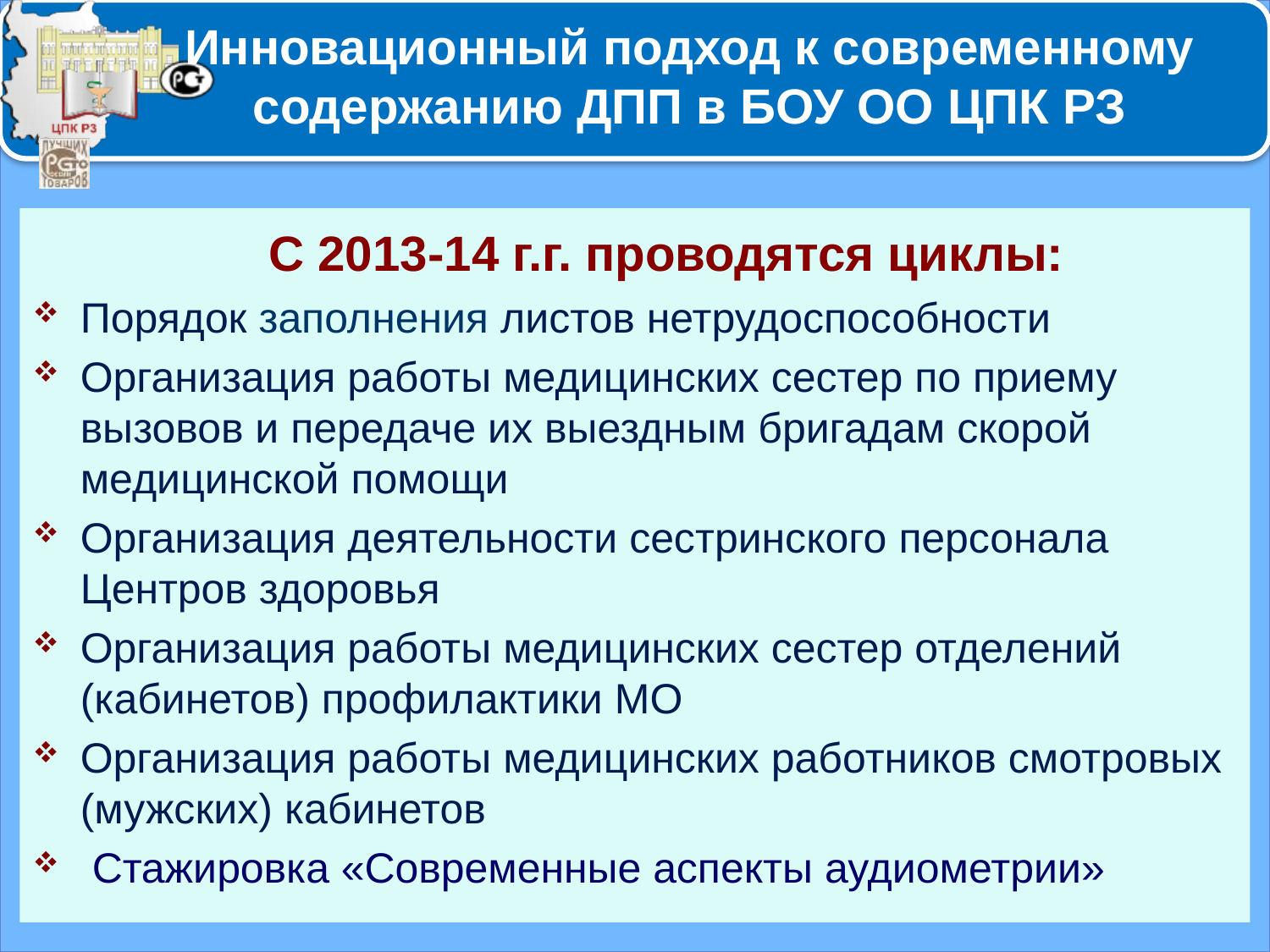

# Инновационный подход к современному содержанию ДПП в БОУ ОО ЦПК РЗ
    С 2013-14 г.г. проводятся циклы:
Порядок заполнения листов нетрудоспособности
Организация работы медицинских сестер по приему вызовов и передаче их выездным бригадам скорой медицинской помощи
Организация деятельности сестринского персонала Центров здоровья
Организация работы медицинских сестер отделений (кабинетов) профилактики МО
Организация работы медицинских работников смотровых (мужских) кабинетов
 Стажировка «Современные аспекты аудиометрии»